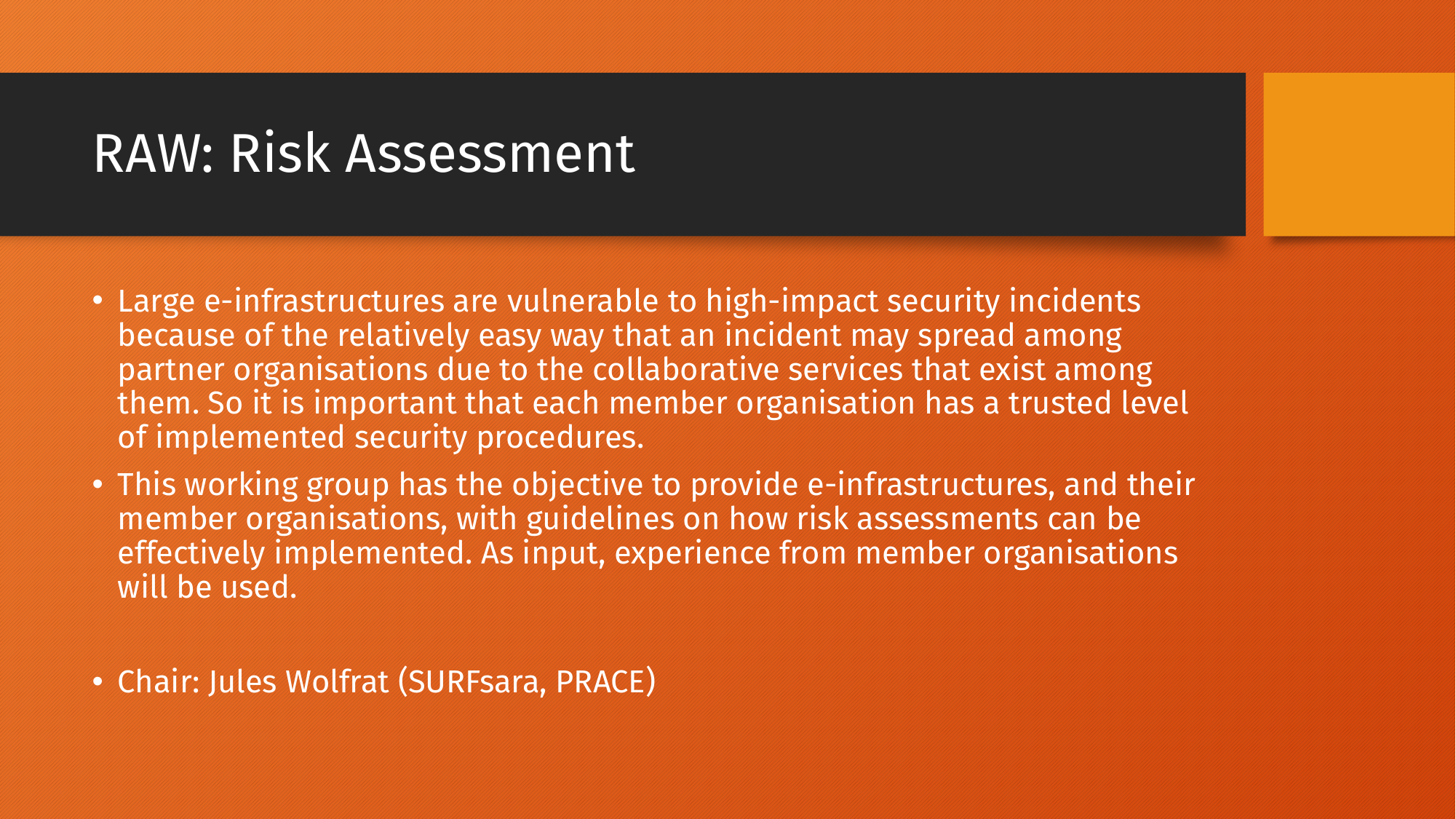

# RAW: Risk Assessment
Large e-infrastructures are vulnerable to high-impact security incidents because of the relatively easy way that an incident may spread among partner organisations due to the collaborative services that exist among them. So it is important that each member organisation has a trusted level of implemented security procedures.
This working group has the objective to provide e-infrastructures, and their member organisations, with guidelines on how risk assessments can be effectively implemented. As input, experience from member organisations will be used.

Chair: Jules Wolfrat (SURFsara, PRACE)